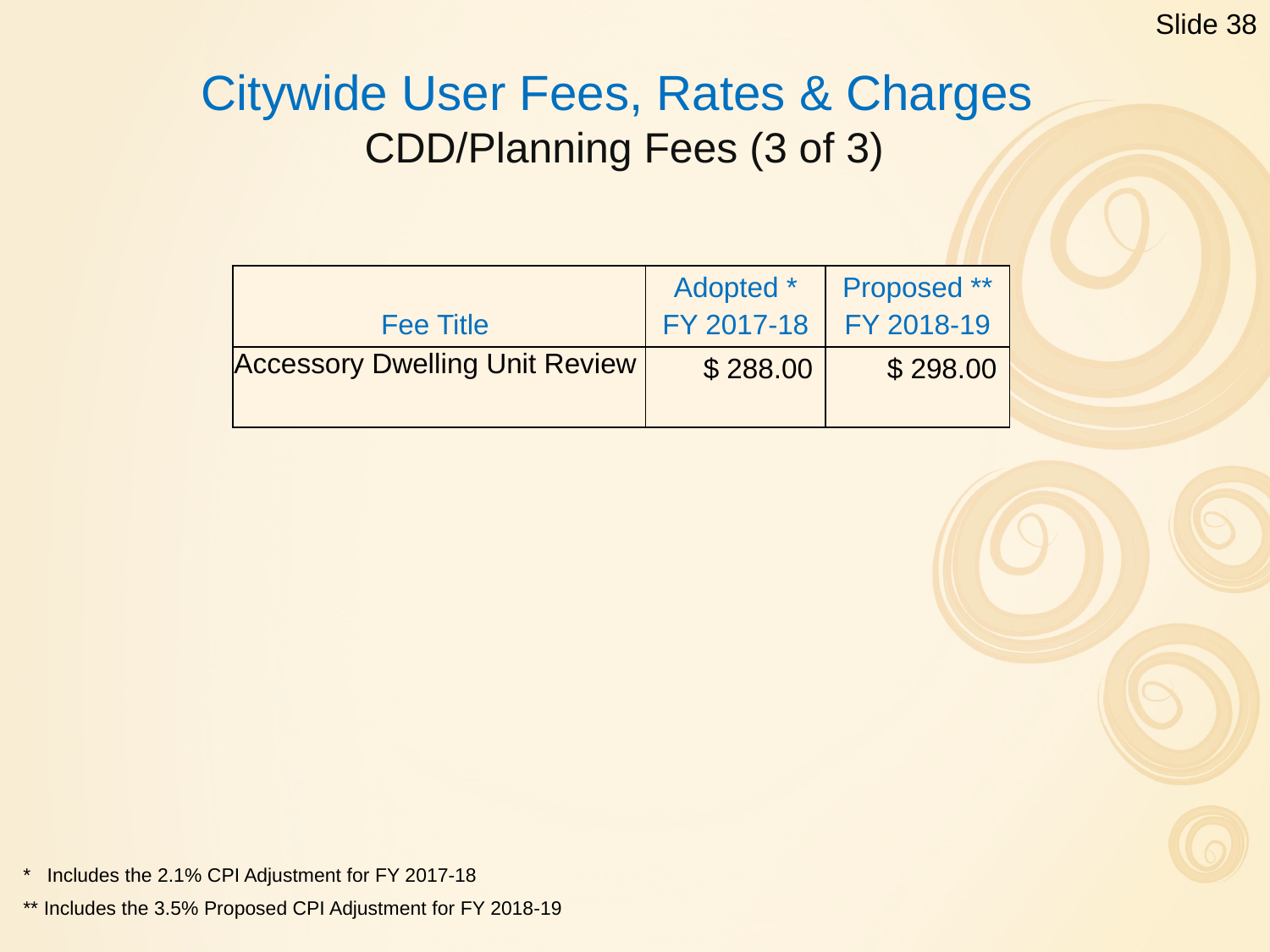

Slide 38
Citywide User Fees, Rates & Charges
CDD/Planning Fees (3 of 3)
| Fee Title | Adopted \* FY 2017-18 | Proposed \*\* FY 2018-19 |
| --- | --- | --- |
| Accessory Dwelling Unit Review | $ 288.00 | $ 298.00 |
*   Includes the 2.1% CPI Adjustment for FY 2017-18
** Includes the 3.5% Proposed CPI Adjustment for FY 2018-19